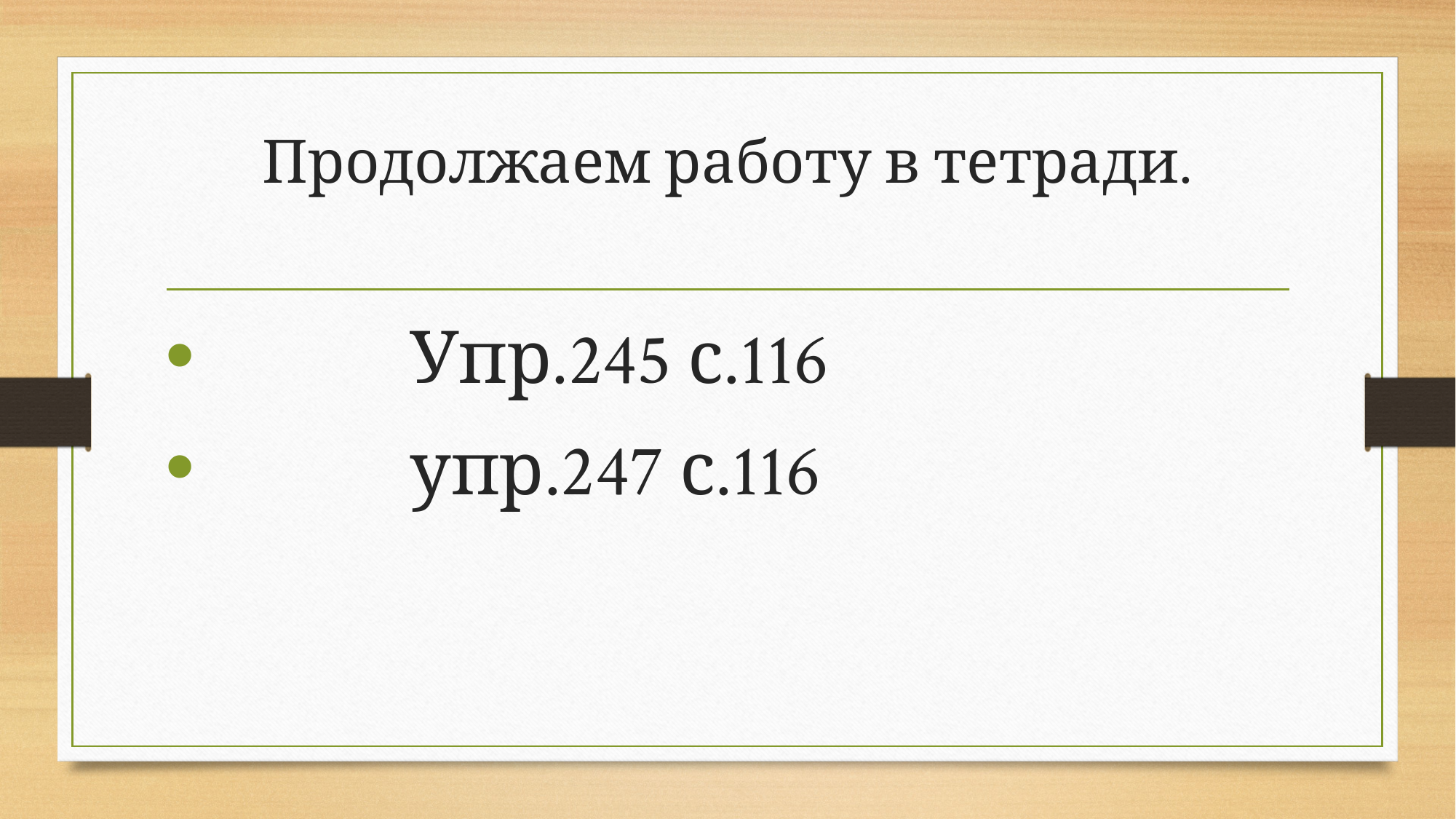

# Продолжаем работу в тетради.
             Упр.245 с.116
             упр.247 с.116